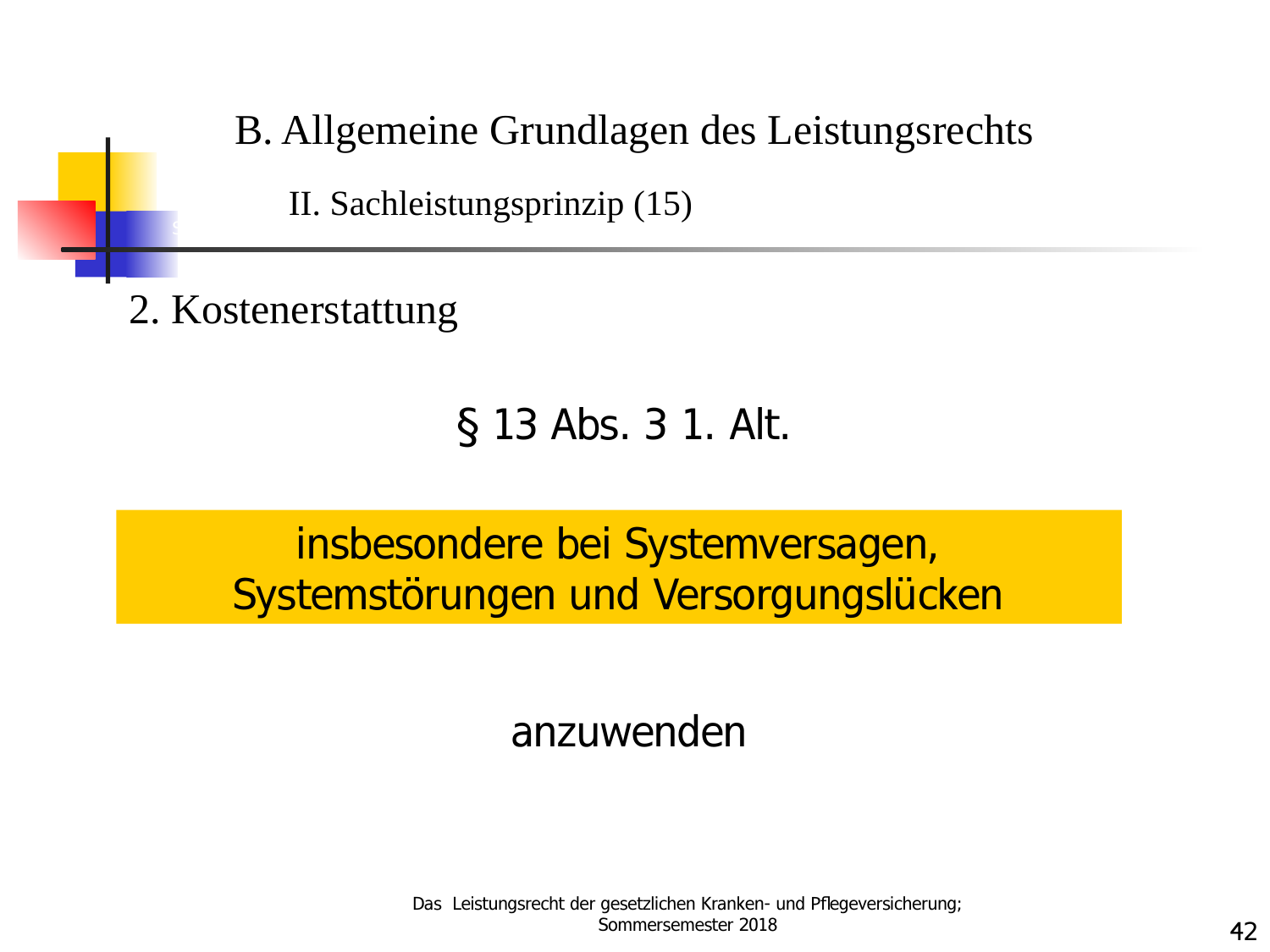

Sachleistung 15
B. Allgemeine Grundlagen des Leistungsrechts
	II. Sachleistungsprinzip (15)
2. Kostenerstattung
§ 13 Abs. 3 1. Alt.
insbesondere bei Systemversagen, Systemstörungen und Versorgungslücken
anzuwenden
Das  Leistungsrecht der gesetzlichen Kranken- und Pflegeversicherung; Sommersemester 2018
42